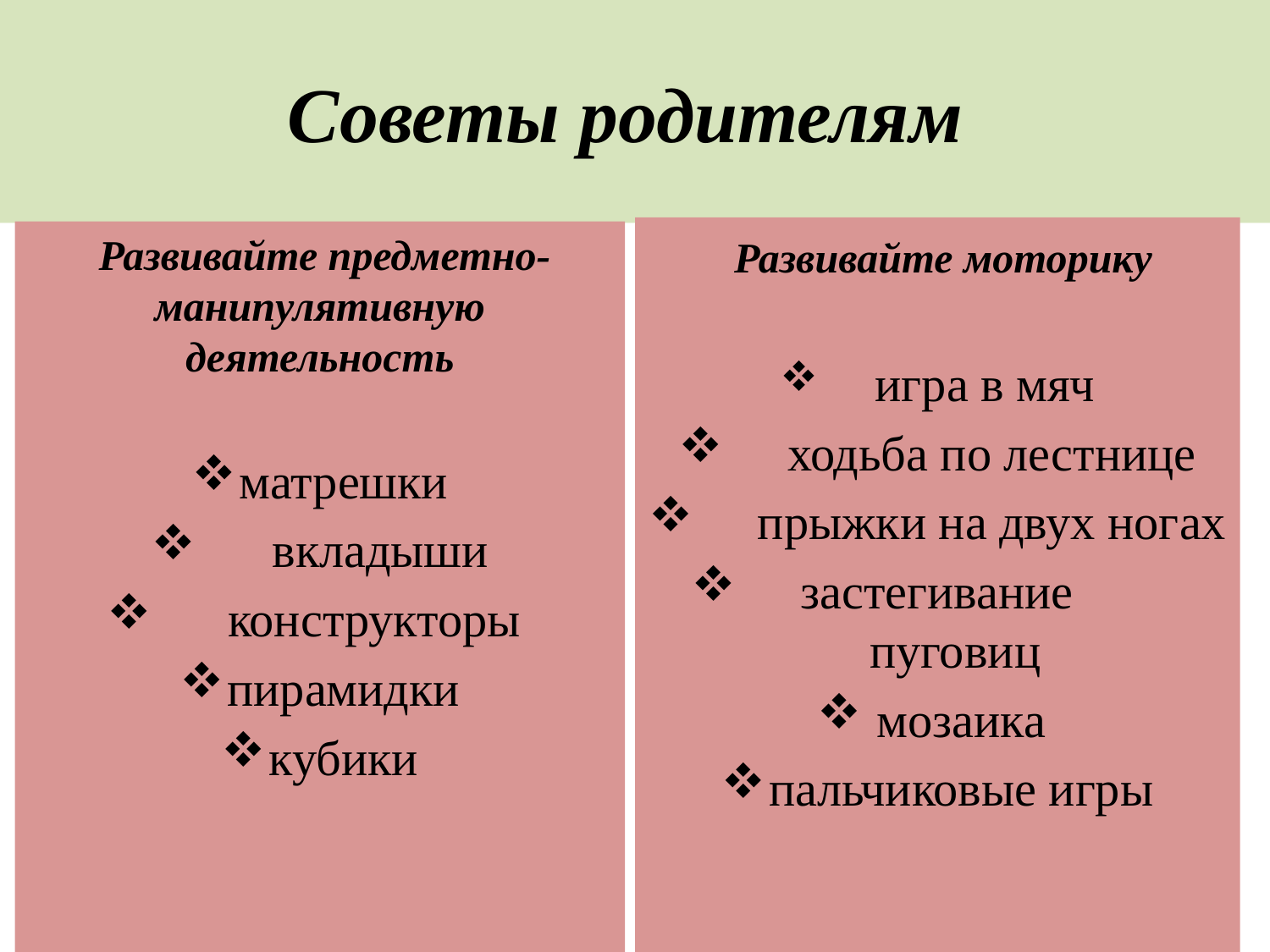

# Советы родителям
 Развивайте моторику

     игра в мяч
     ходьба по лестнице
     прыжки на двух ногах
     застегивание          пуговиц
 мозаика
пальчиковые игры
 Развивайте предметно-манипулятивную деятельность

матрешки
      вкладыши
      конструкторы
пирамидки
кубики